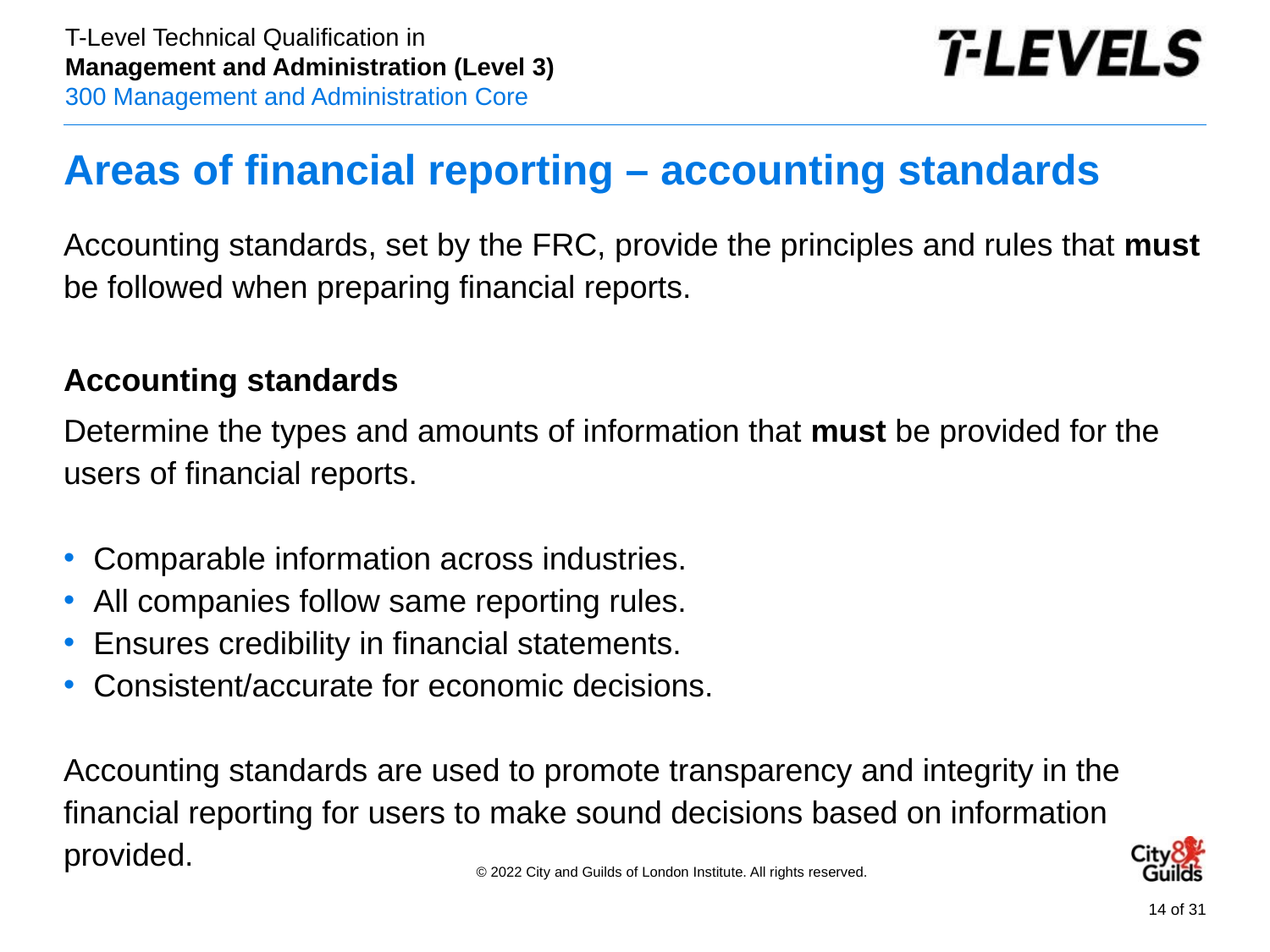

# Areas of financial reporting – accounting standards
Accounting standards, set by the FRC, provide the principles and rules that must be followed when preparing financial reports.

Accounting standards
Determine the types and amounts of information that must be provided for the users of financial reports.

Comparable information across industries.
All companies follow same reporting rules.
Ensures credibility in financial statements.
Consistent/accurate for economic decisions.

Accounting standards are used to promote transparency and integrity in the financial reporting for users to make sound decisions based on information provided.